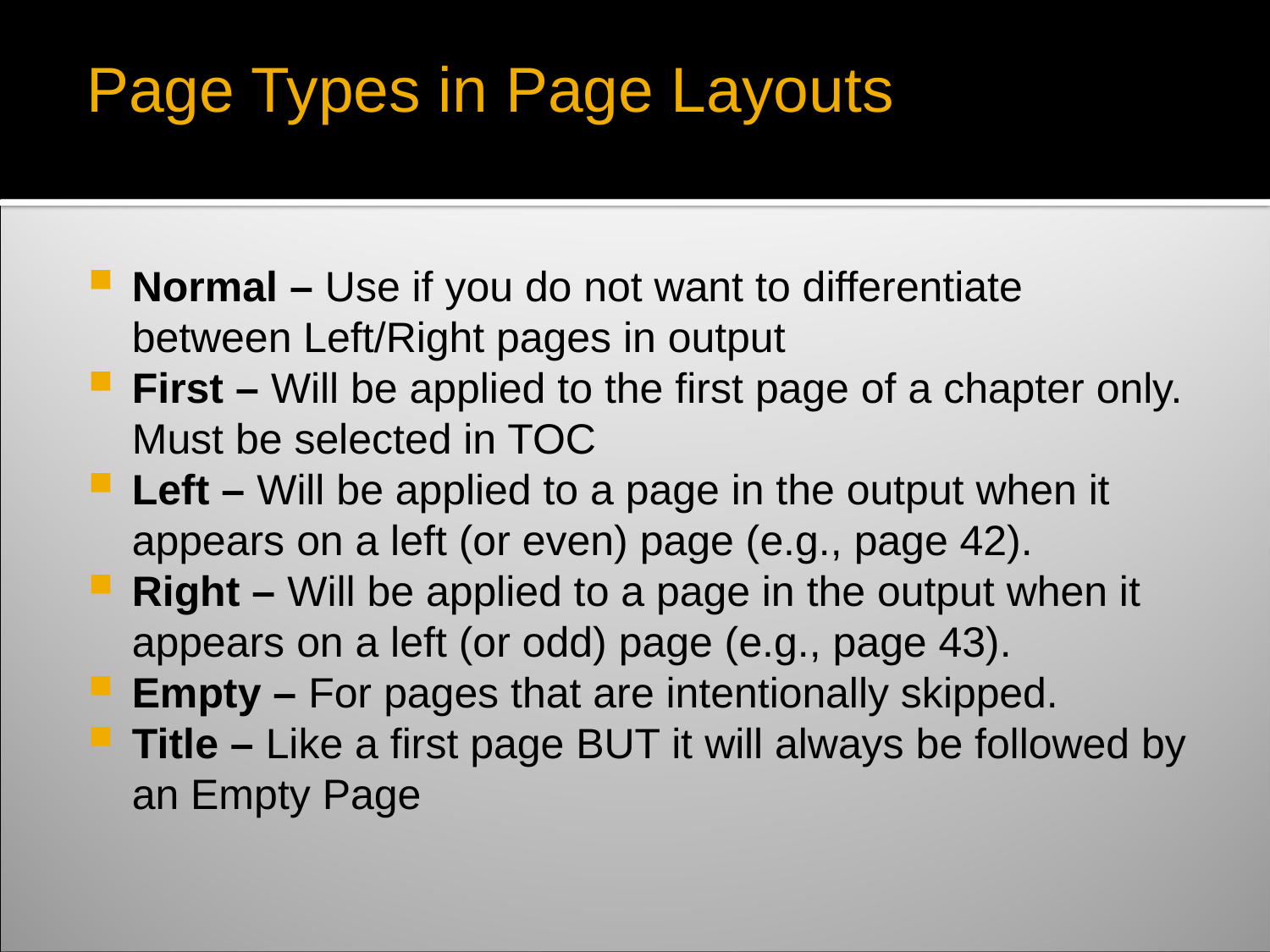

Normal – Use if you do not want to differentiate between Left/Right pages in output
First – Will be applied to the first page of a chapter only. Must be selected in TOC
Left – Will be applied to a page in the output when it appears on a left (or even) page (e.g., page 42).
Right – Will be applied to a page in the output when it appears on a left (or odd) page (e.g., page 43).
Empty – For pages that are intentionally skipped.
Title – Like a first page BUT it will always be followed by an Empty Page

Page Types in Page Layouts